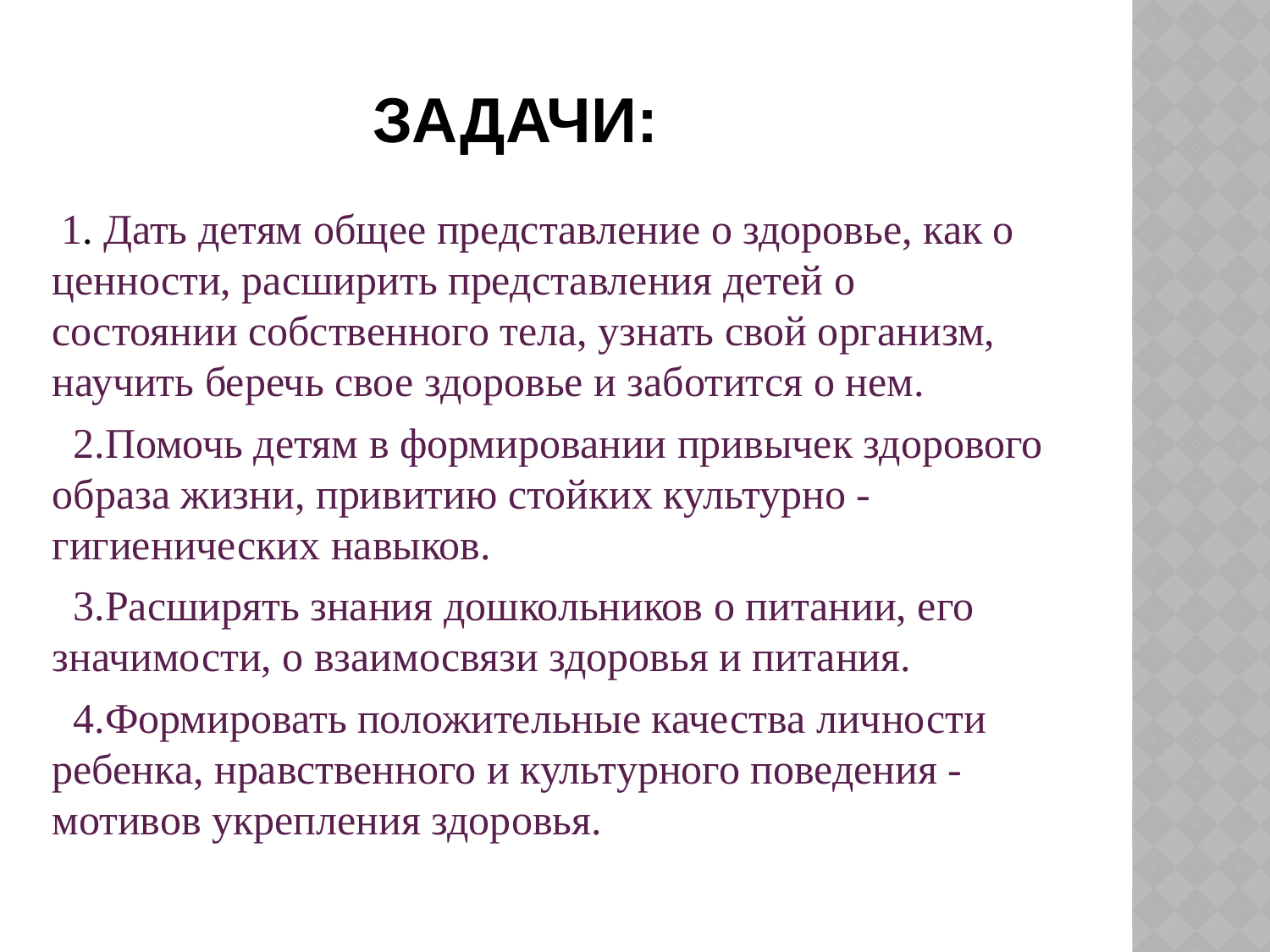

# Задачи:
 1. Дать детям общее представление о здоровье, как о ценности, расширить представления детей о состоянии собственного тела, узнать свой организм, научить беречь свое здоровье и заботится о нем.
  2.Помочь детям в формировании привычек здорового образа жизни, привитию стойких культурно - гигиенических навыков.
  3.Расширять знания дошкольников о питании, его значимости, о взаимосвязи здоровья и питания.
  4.Формировать положительные качества личности ребенка, нравственного и культурного поведения - мотивов укрепления здоровья.